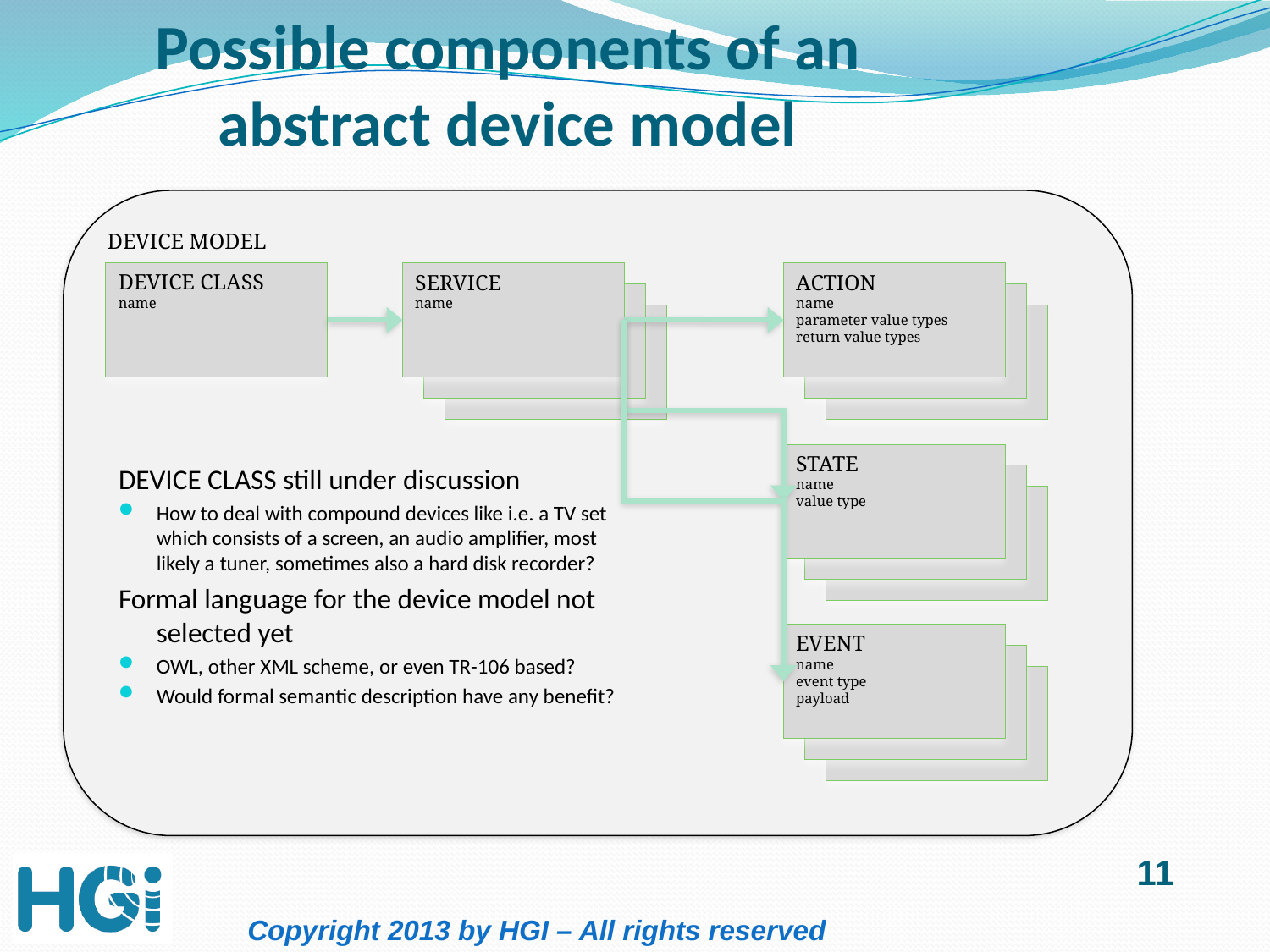

# Possible components of an abstract device model
DEVICE MODEL
DEVICE CLASS
name
SERVICE
name
SERVICE
SERVICE
ACTION
name
parameter value types
return value types
SERVICE
SERVICE
STATE
name
value type
SERVICE
SERVICE
DEVICE CLASS still under discussion
How to deal with compound devices like i.e. a TV set which consists of a screen, an audio amplifier, most likely a tuner, sometimes also a hard disk recorder?
Formal language for the device model not selected yet
OWL, other XML scheme, or even TR-106 based?
Would formal semantic description have any benefit?
EVENT
name
event type
payload
SERVICE
SERVICE
11